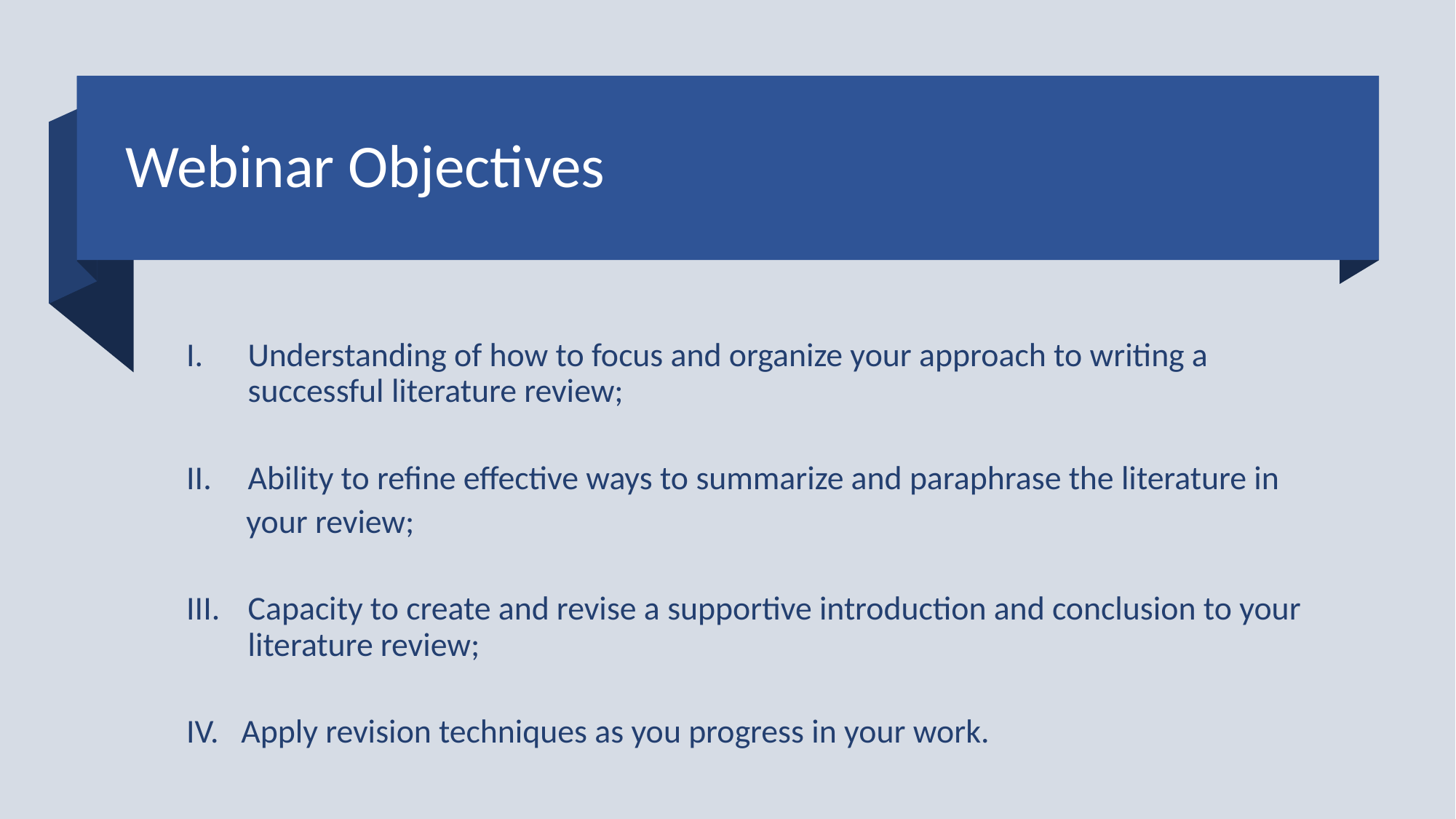

# Webinar Objectives

Understanding of how to focus and organize your approach to writing a successful literature review;

Ability to refine effective ways to summarize and paraphrase the literature in
        your review;

Capacity to create and revise a supportive introduction and conclusion to your literature review;

IV.   Apply revision techniques as you progress in your work.